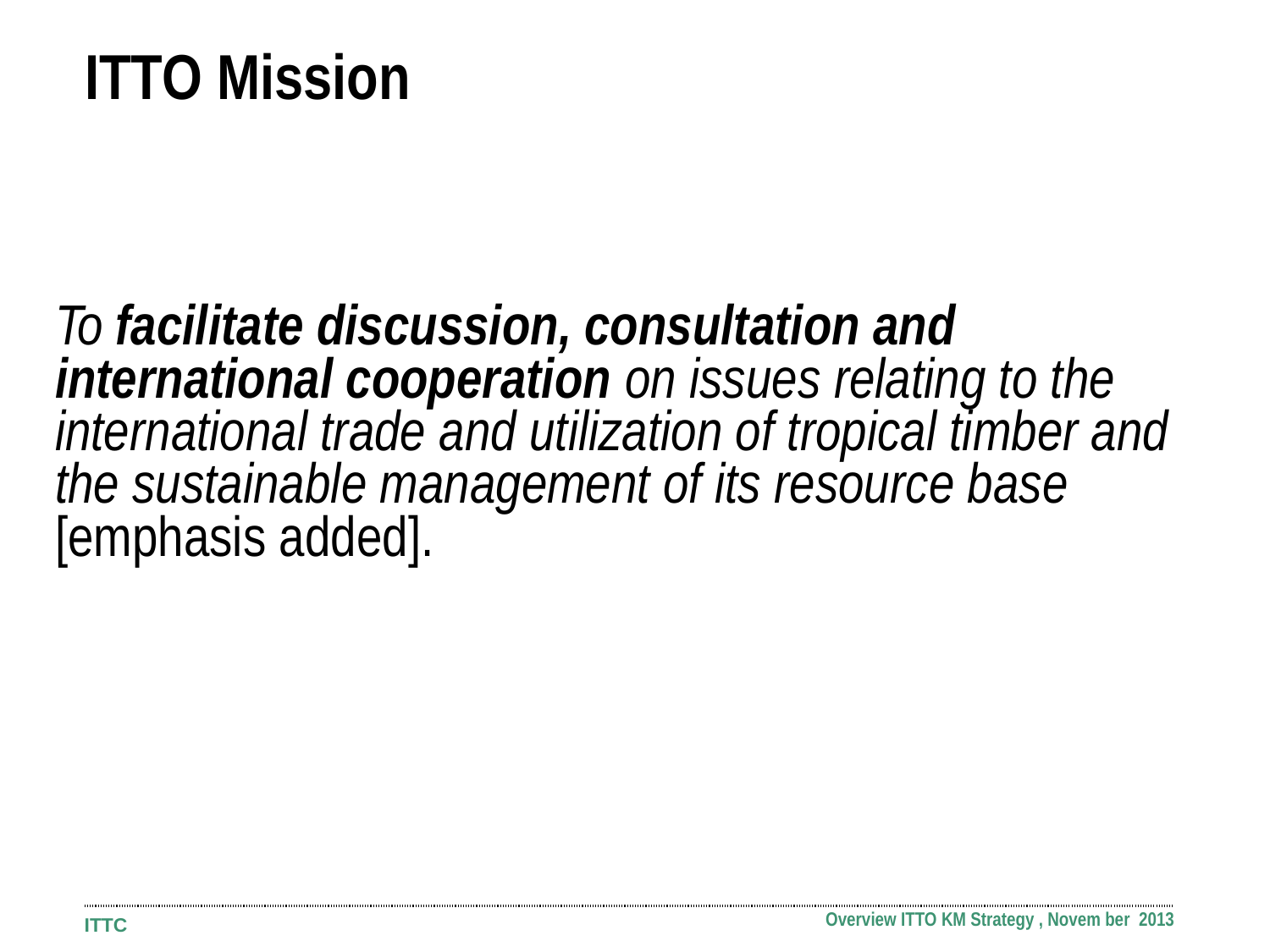

| ITTO Mission |
| --- |
| To facilitate discussion, consultation and international cooperation on issues relating to the international trade and utilization of tropical timber and the sustainable management of its resource base [emphasis added]. |
| --- |
|  |